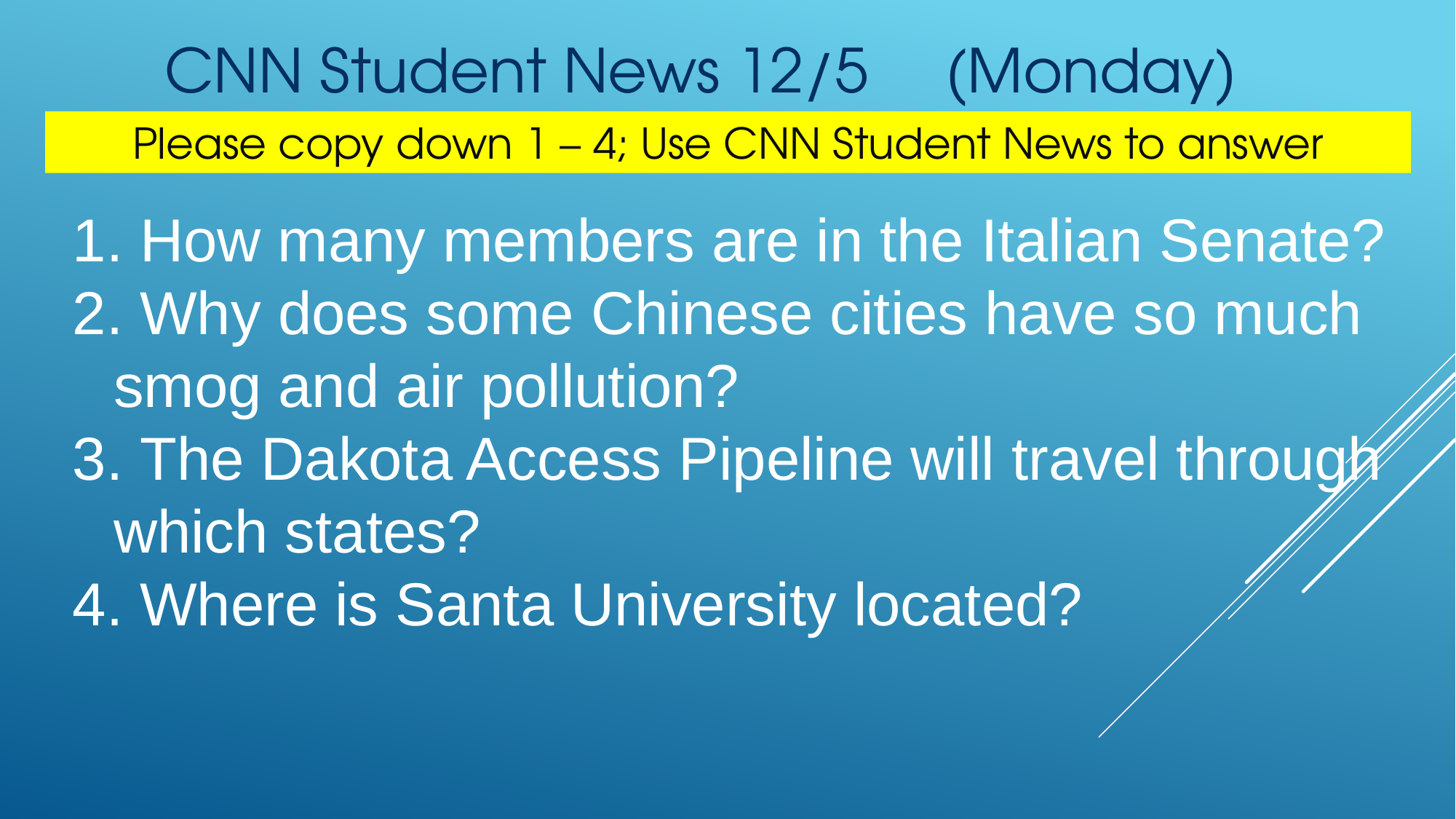

CNN Student News 12/5	 (Monday)
Please copy down 1 – 4; Use CNN Student News to answer
 How many members are in the Italian Senate?
 Why does some Chinese cities have so much smog and air pollution?
 The Dakota Access Pipeline will travel through which states?
 Where is Santa University located?